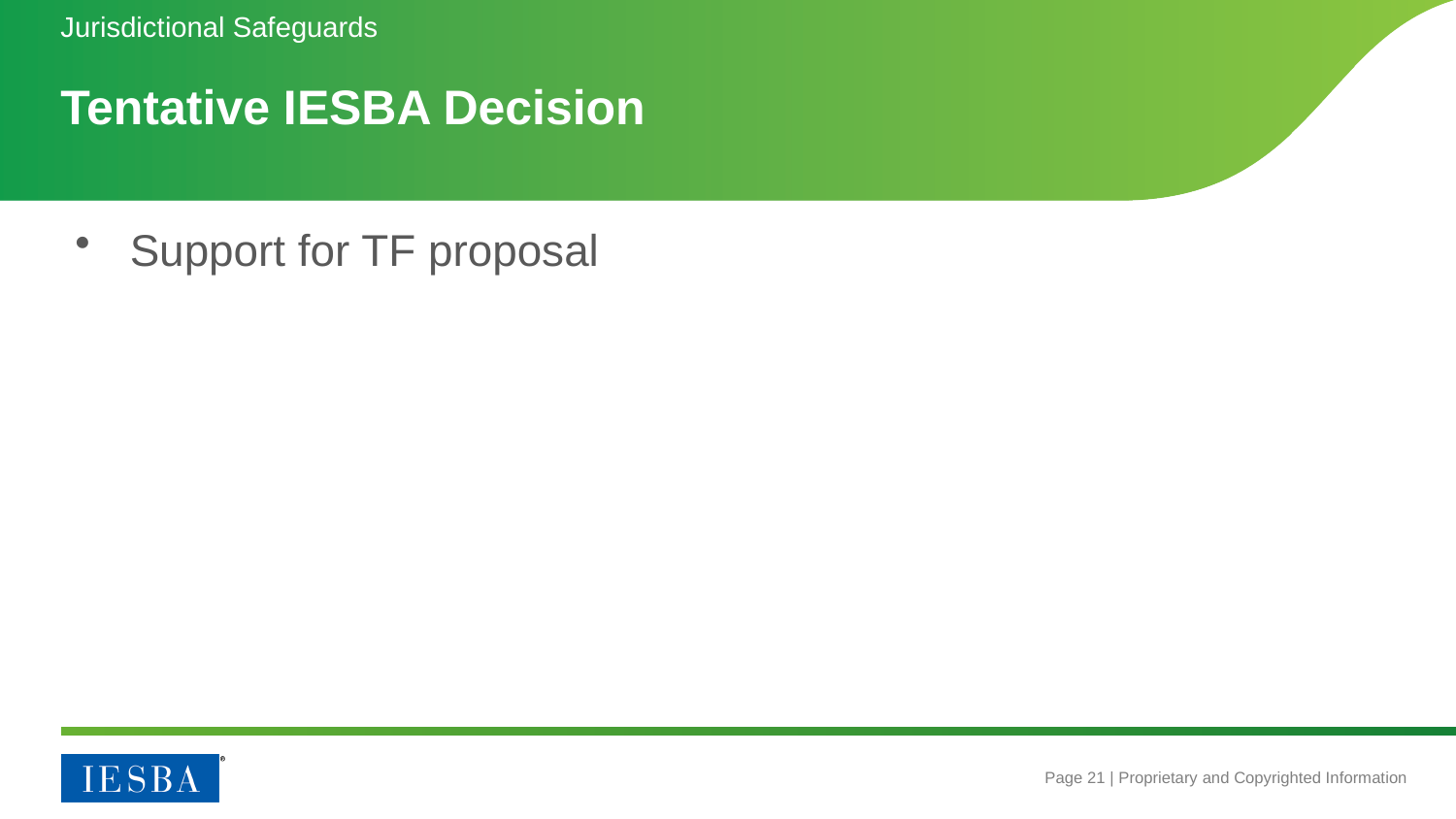

Jurisdictional Safeguards
# Tentative IESBA Decision
Support for TF proposal